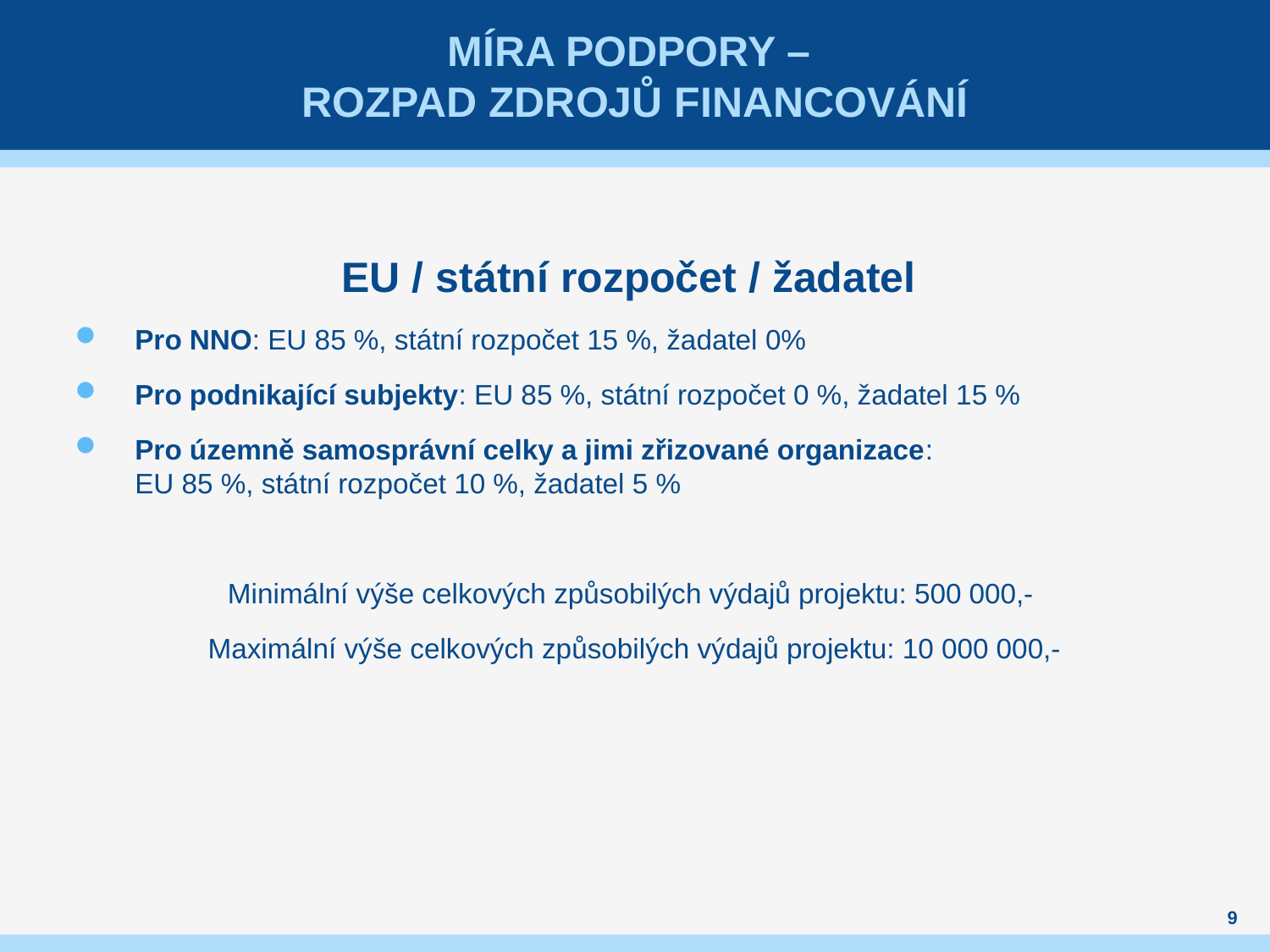

# Míra podpory – rozpad zdrojů financování
EU / státní rozpočet / žadatel
Pro NNO: EU 85 %, státní rozpočet 15 %, žadatel 0%
Pro podnikající subjekty: EU 85 %, státní rozpočet 0 %, žadatel 15 %
Pro územně samosprávní celky a jimi zřizované organizace:
EU 85 %, státní rozpočet 10 %, žadatel 5 %

Minimální výše celkových způsobilých výdajů projektu: 500 000,-
Maximální výše celkových způsobilých výdajů projektu: 10 000 000,-

9